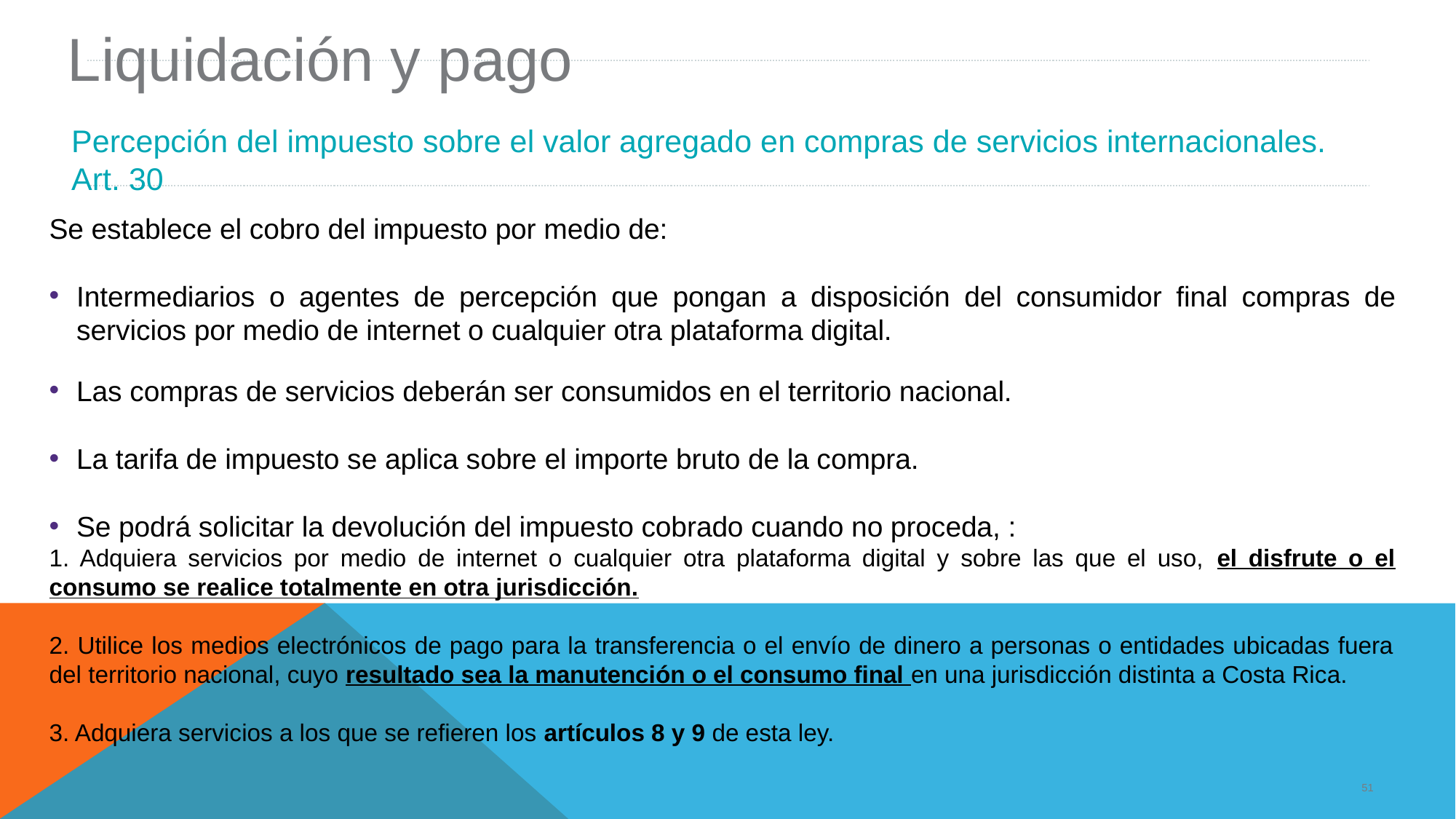

Liquidación y pago
Percepción del impuesto sobre el valor agregado en compras de servicios internacionales. Art. 30

Se establece el cobro del impuesto por medio de:

Intermediarios o agentes de percepción que pongan a disposición del consumidor final compras de servicios por medio de internet o cualquier otra plataforma digital.

Las compras de servicios deberán ser consumidos en el territorio nacional.

La tarifa de impuesto se aplica sobre el importe bruto de la compra.

Se podrá solicitar la devolución del impuesto cobrado cuando no proceda, :
1. Adquiera servicios por medio de internet o cualquier otra plataforma digital y sobre las que el uso, el disfrute o el consumo se realice totalmente en otra jurisdicción.

2. Utilice los medios electrónicos de pago para la transferencia o el envío de dinero a personas o entidades ubicadas fuera del territorio nacional, cuyo resultado sea la manutención o el consumo final en una jurisdicción distinta a Costa Rica.

3. Adquiera servicios a los que se refieren los artículos 8 y 9 de esta ley.